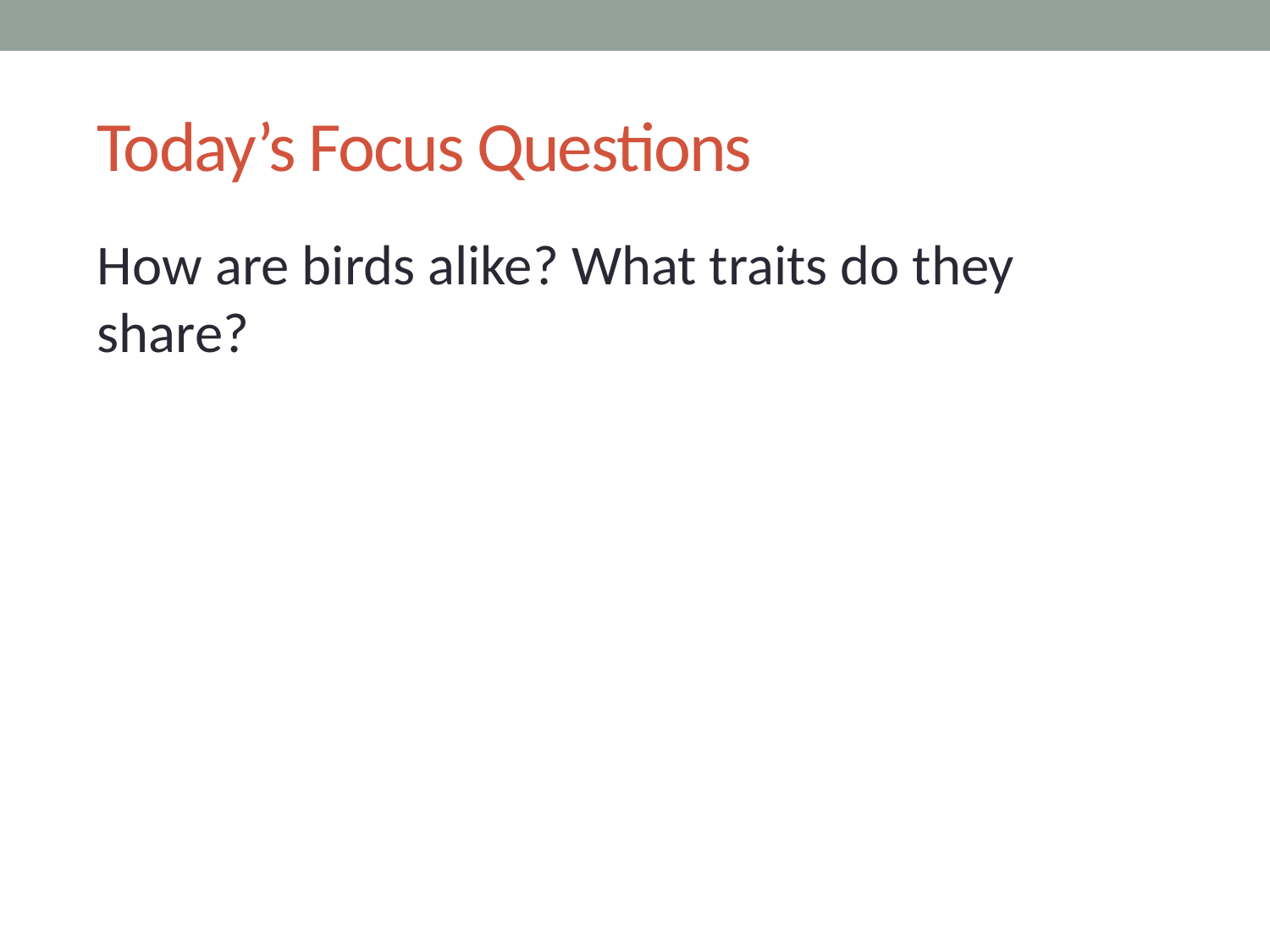

# Today’s Focus Questions
How are birds alike? What traits do they share?